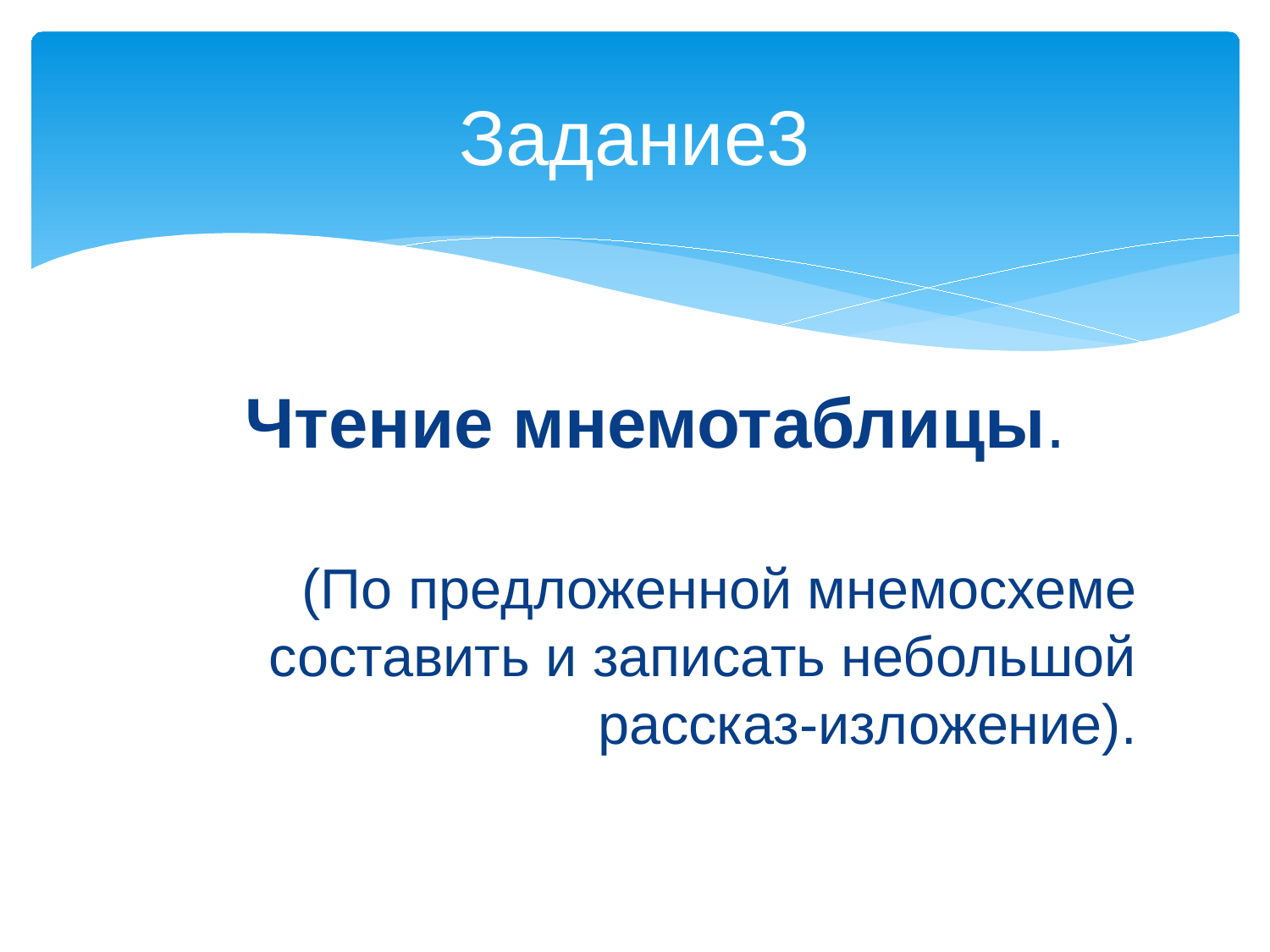

# Задание3
  Чтение мнемотаблицы.

 (По предложенной мнемосхеме составить и записать небольшой рассказ-изложение).